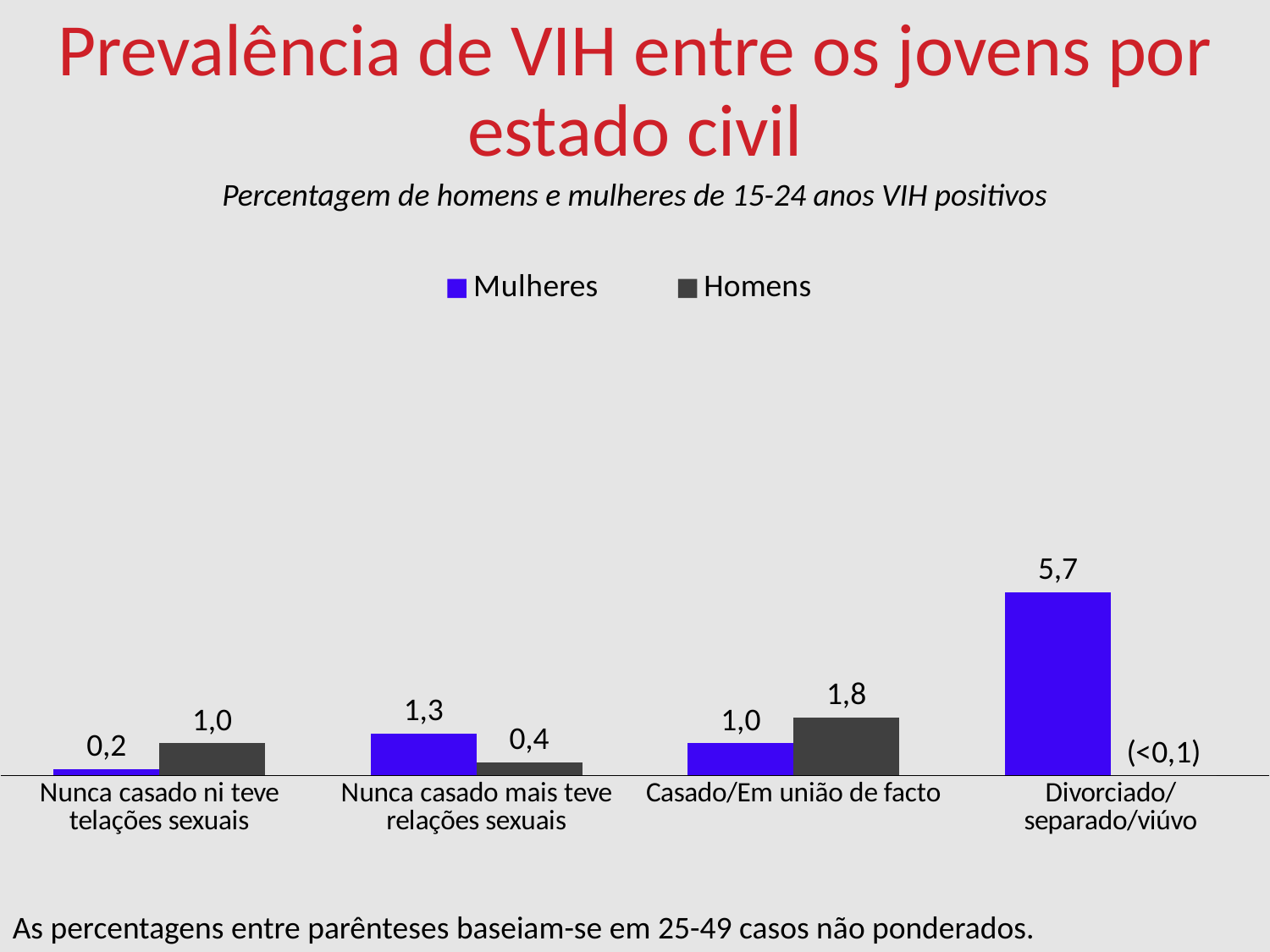

Prevalência de VIH entre os jovens por estado civil
Percentagem de homens e mulheres de 15-24 anos VIH positivos

### Chart

| Category | Mulheres | Homens |
|---|---|---|
| Nunca casado ni teve telações sexuais | 0.2 | 1.0 |
| Nunca casado mais teve relações sexuais | 1.3 | 0.4 |
| Casado/Em união de facto | 1.0 | 1.8 |
| Divorciado/separado/viúvo | 5.7 | 0.0 |
As percentagens entre parênteses baseiam-se em 25-49 casos não ponderados.